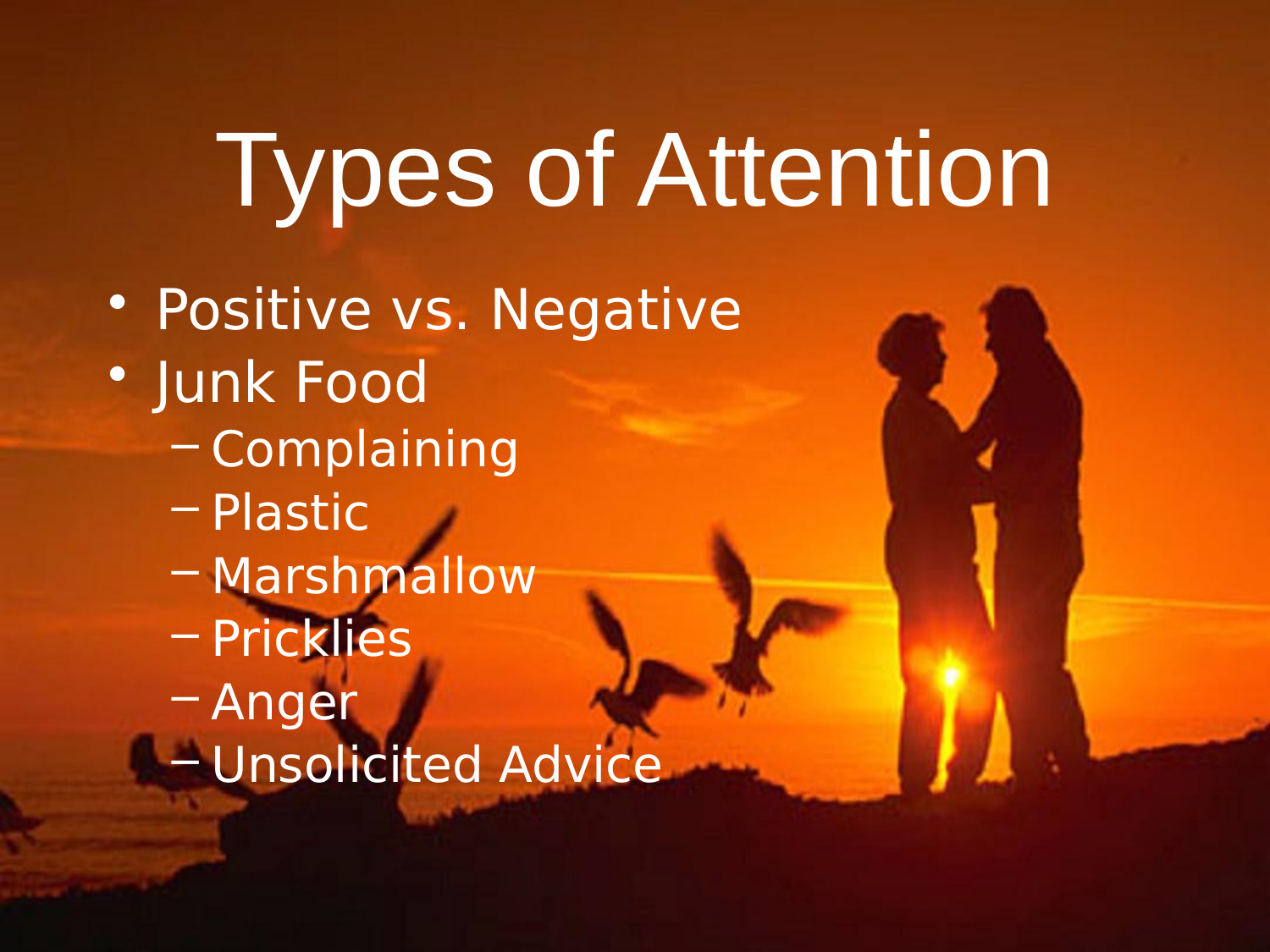

# Types of Attention
Positive vs. Negative
Junk Food
Complaining
Plastic
Marshmallow
Pricklies
Anger
Unsolicited Advice